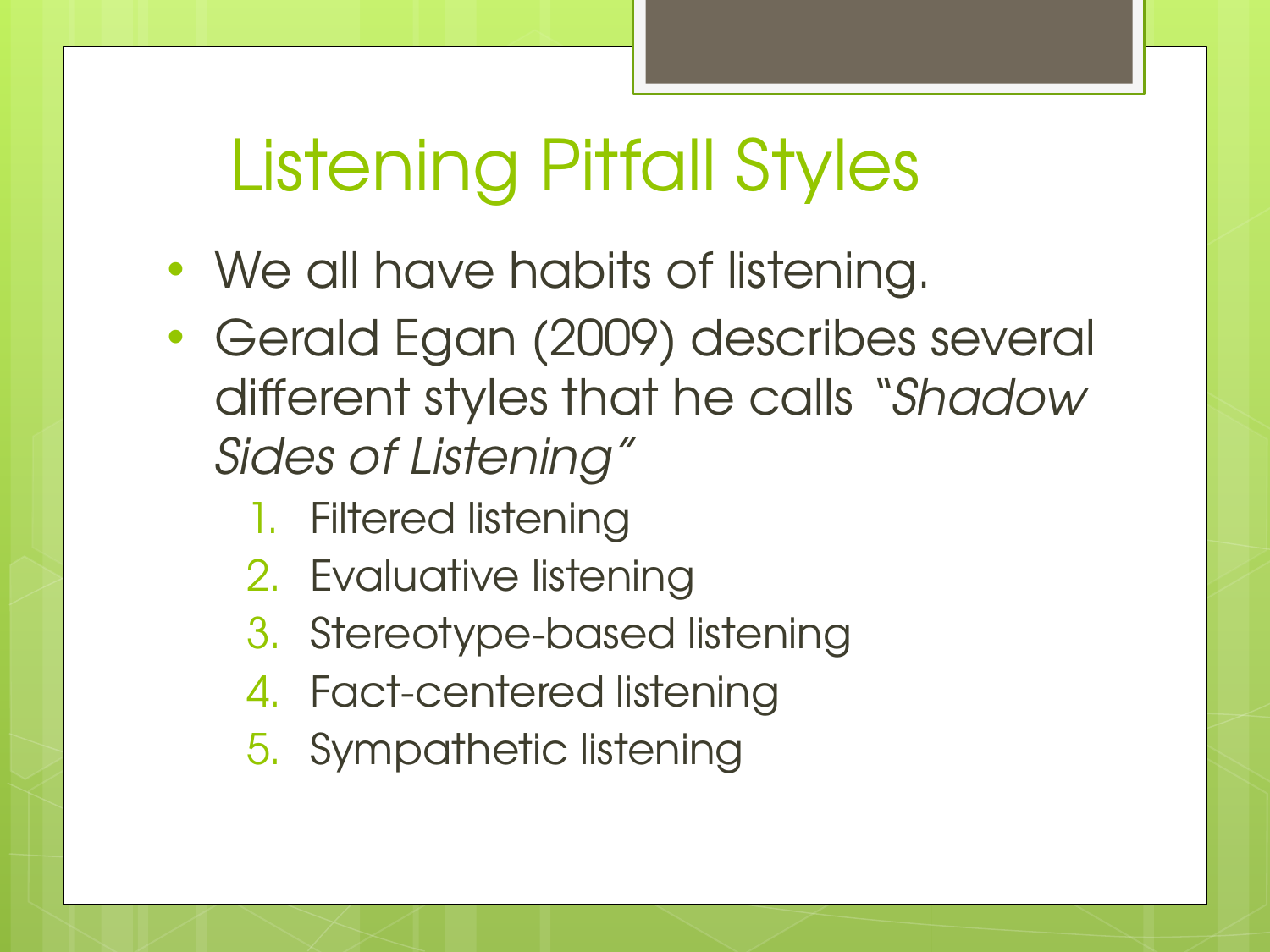

# Listening Pitfall Styles
We all have habits of listening.
Gerald Egan (2009) describes several different styles that he calls “Shadow Sides of Listening”
Filtered listening
Evaluative listening
Stereotype-based listening
Fact-centered listening
Sympathetic listening